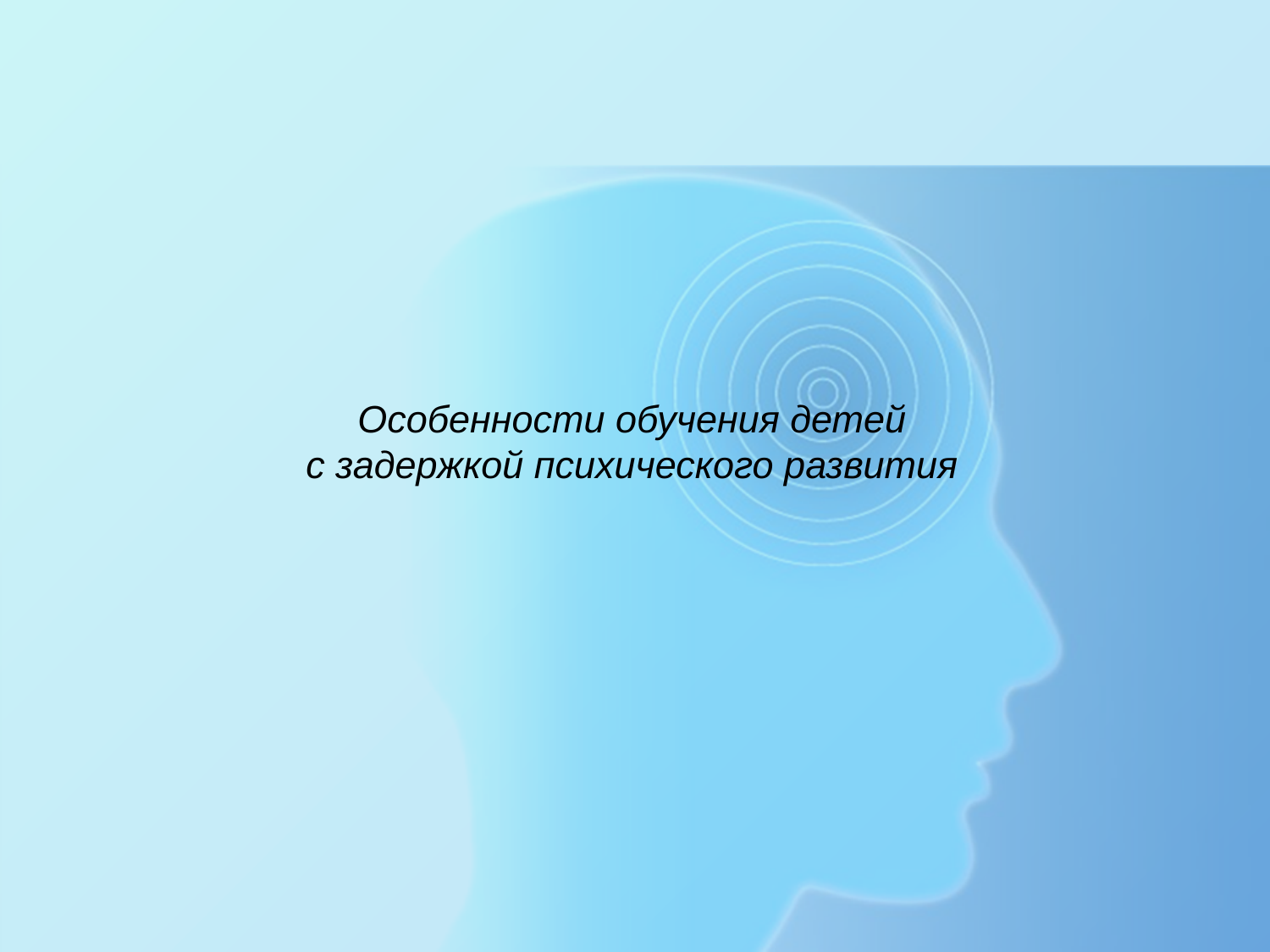

# Особенности обучения детей с задержкой психического развития